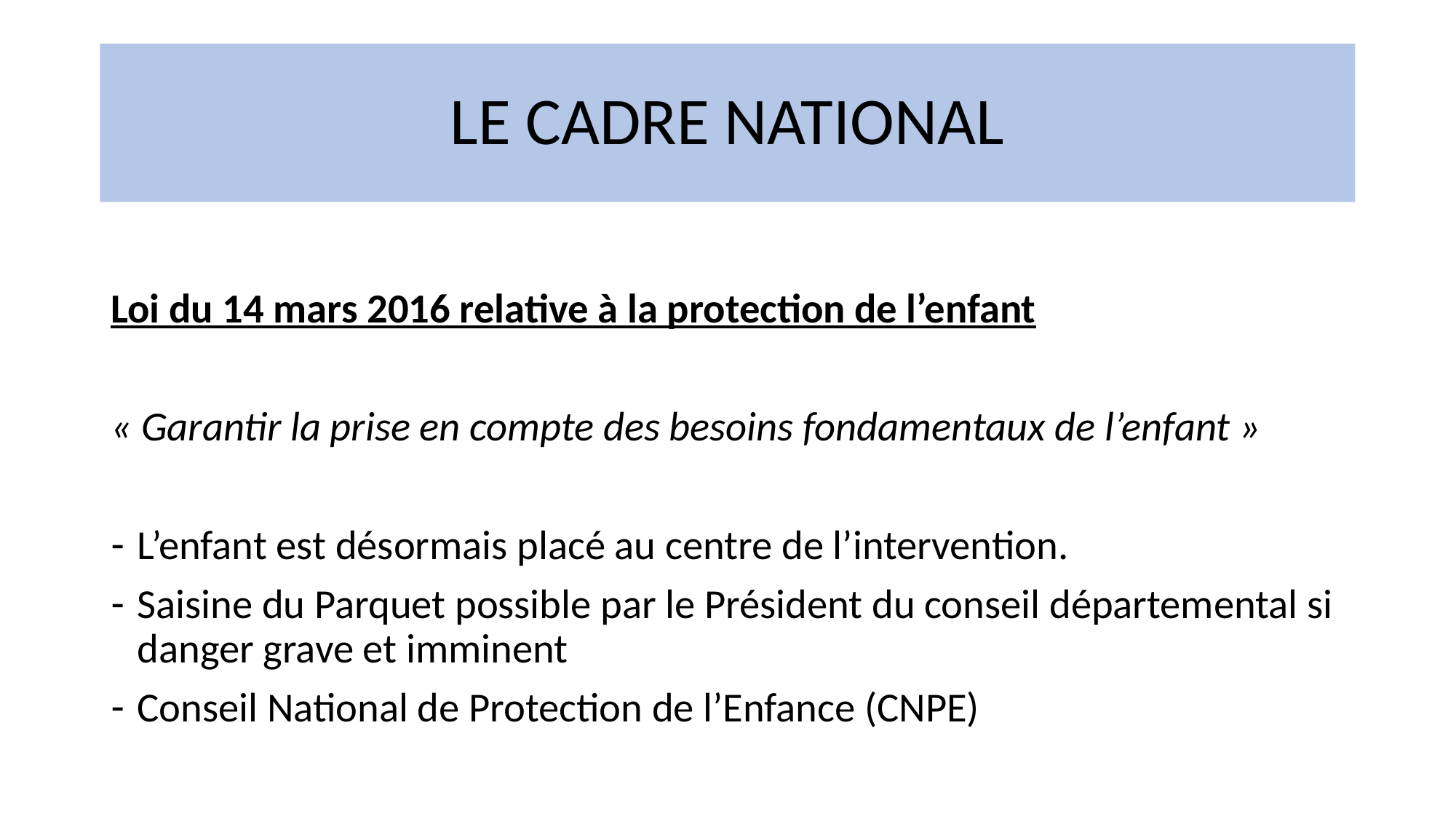

# LE CADRE NATIONAL

Loi du 14 mars 2016 relative à la protection de l’enfant

« Garantir la prise en compte des besoins fondamentaux de l’enfant »

L’enfant est désormais placé au centre de l’intervention.
Saisine du Parquet possible par le Président du conseil départemental si danger grave et imminent
Conseil National de Protection de l’Enfance (CNPE)